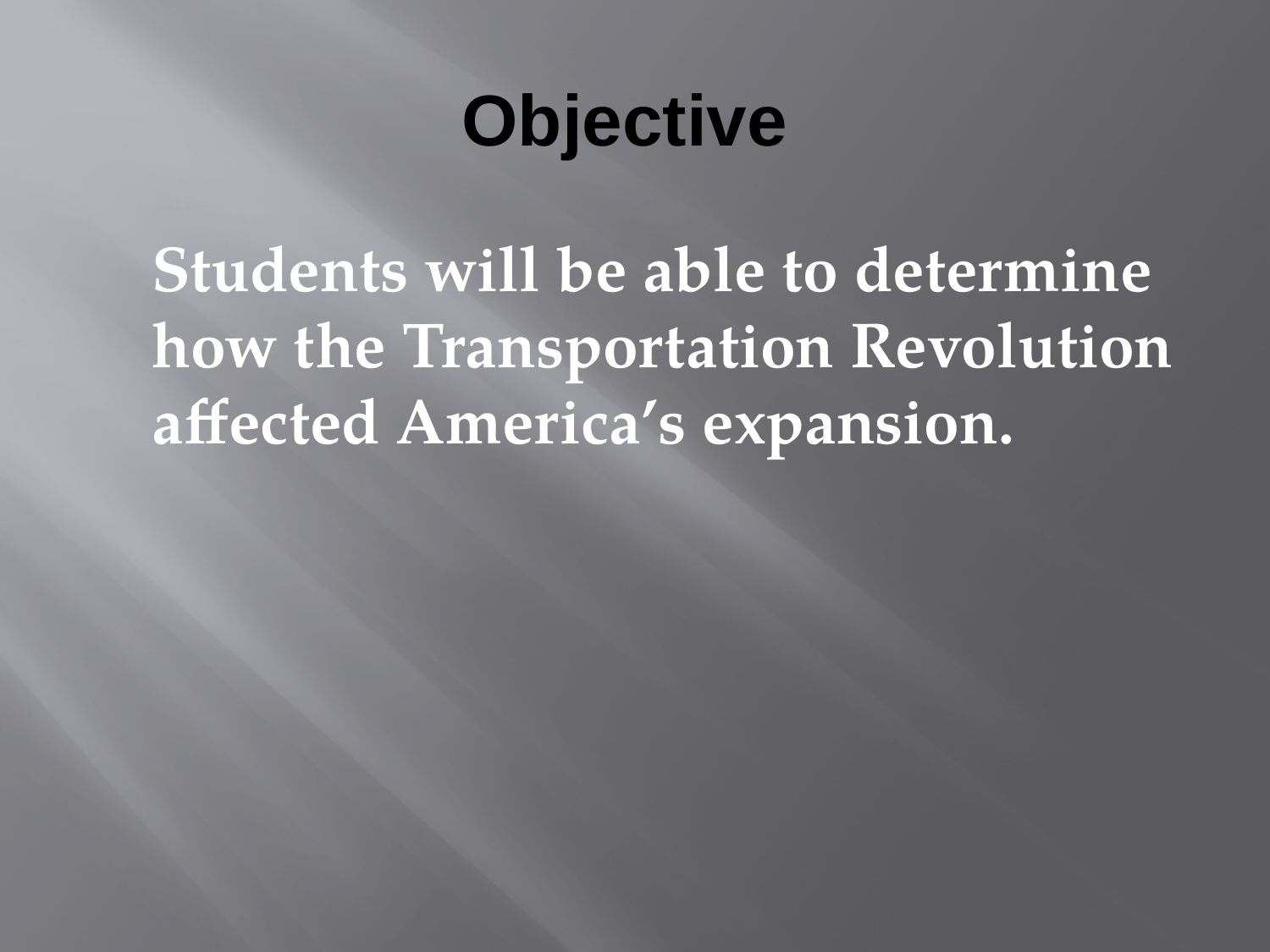

# Objective
	Students will be able to determine how the Transportation Revolution affected America’s expansion.